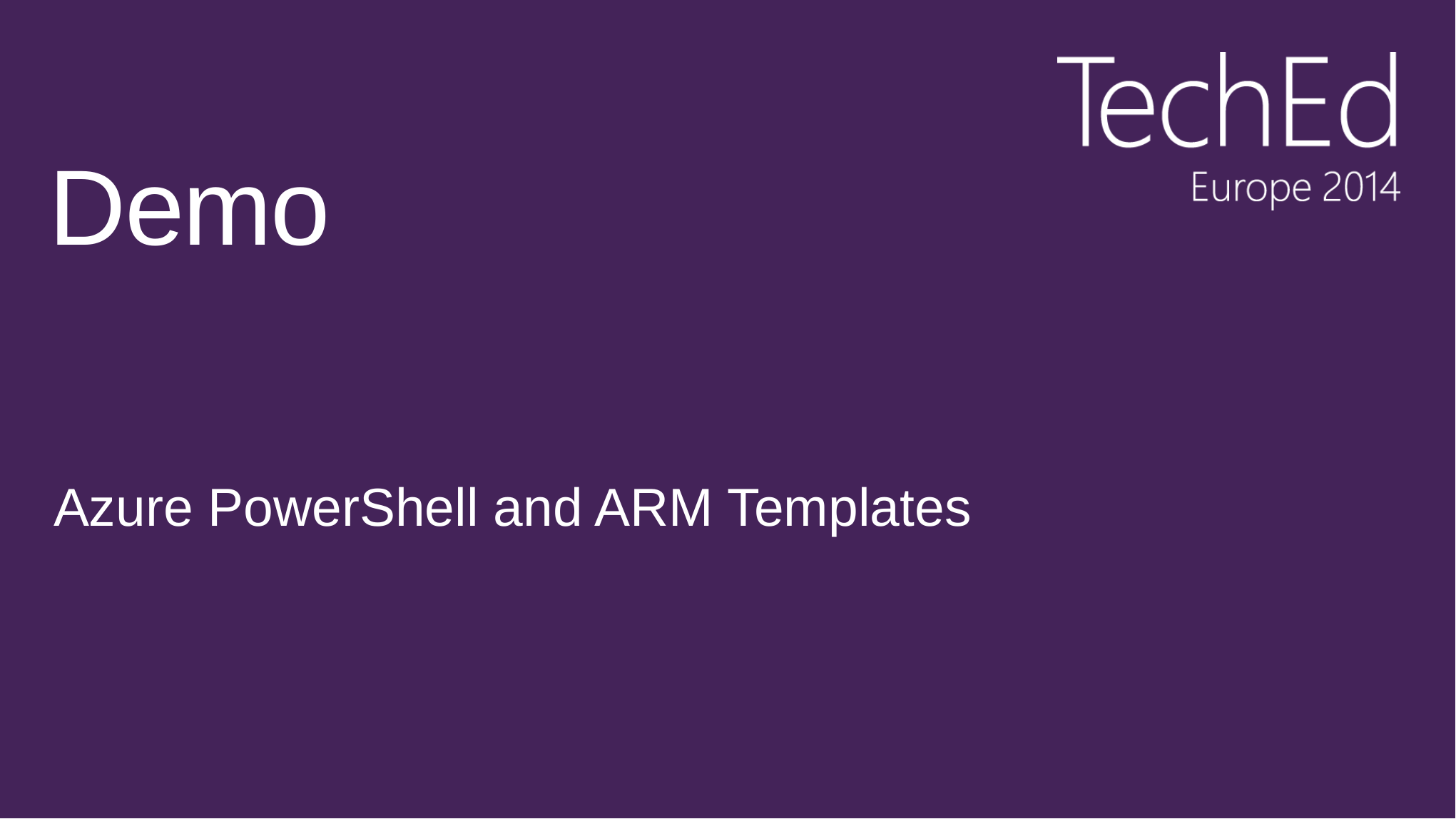

# Demo
Azure PowerShell and ARM Templates